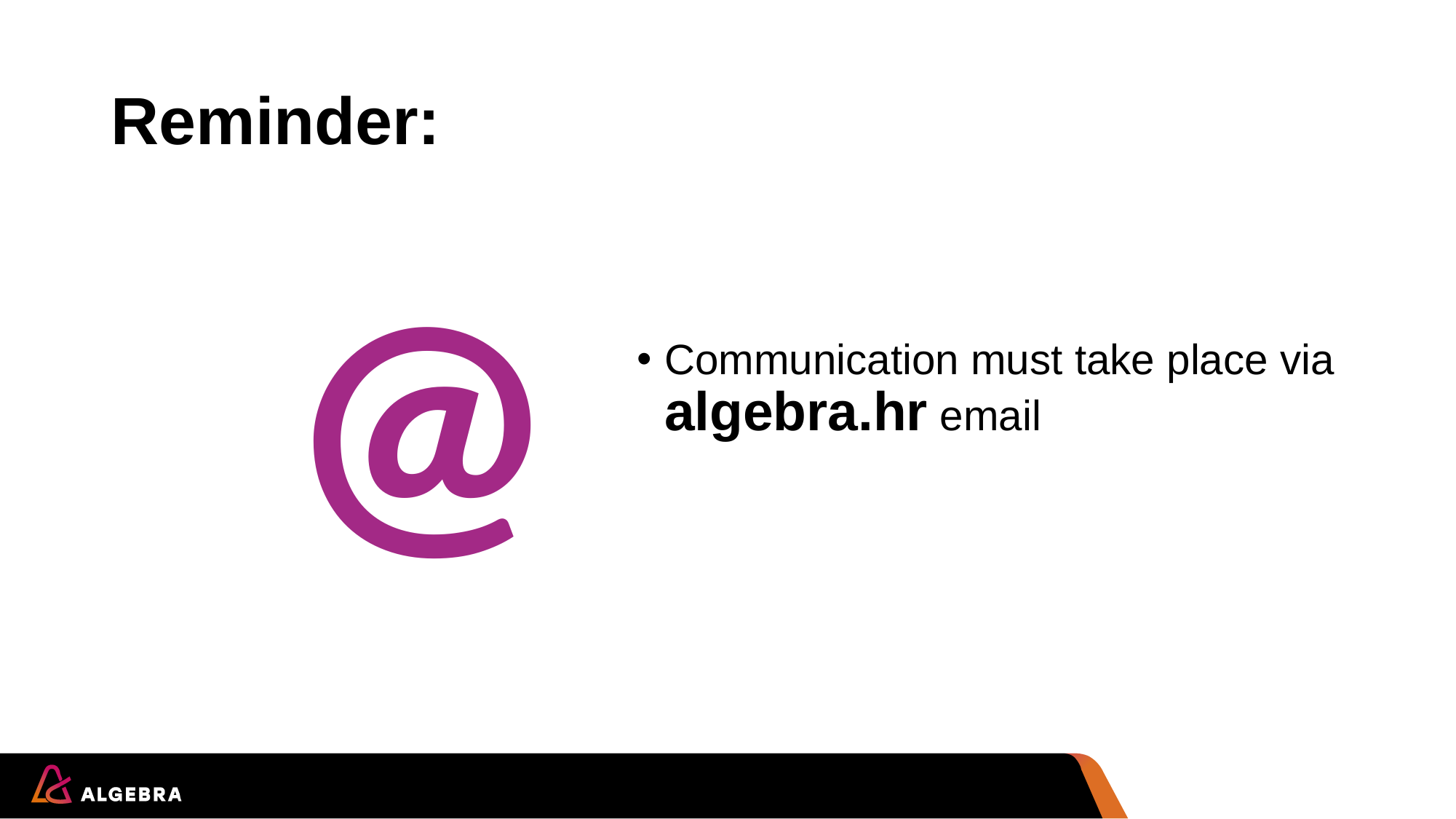

# Reminder:
@
Communication must take place via algebra.hr email